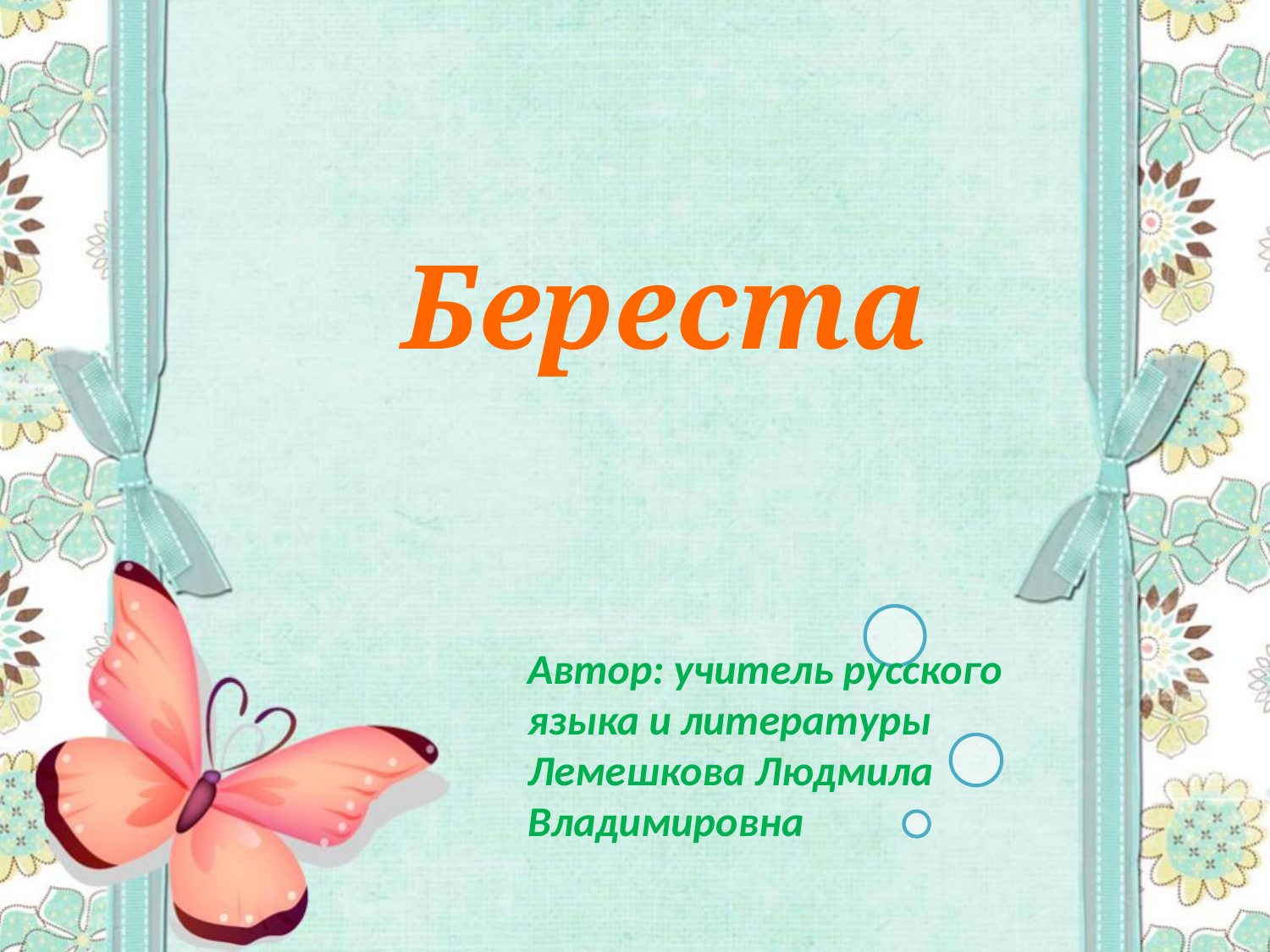

Береста

Автор: учитель русского языка и литературы
Лемешкова Людмила Владимировна